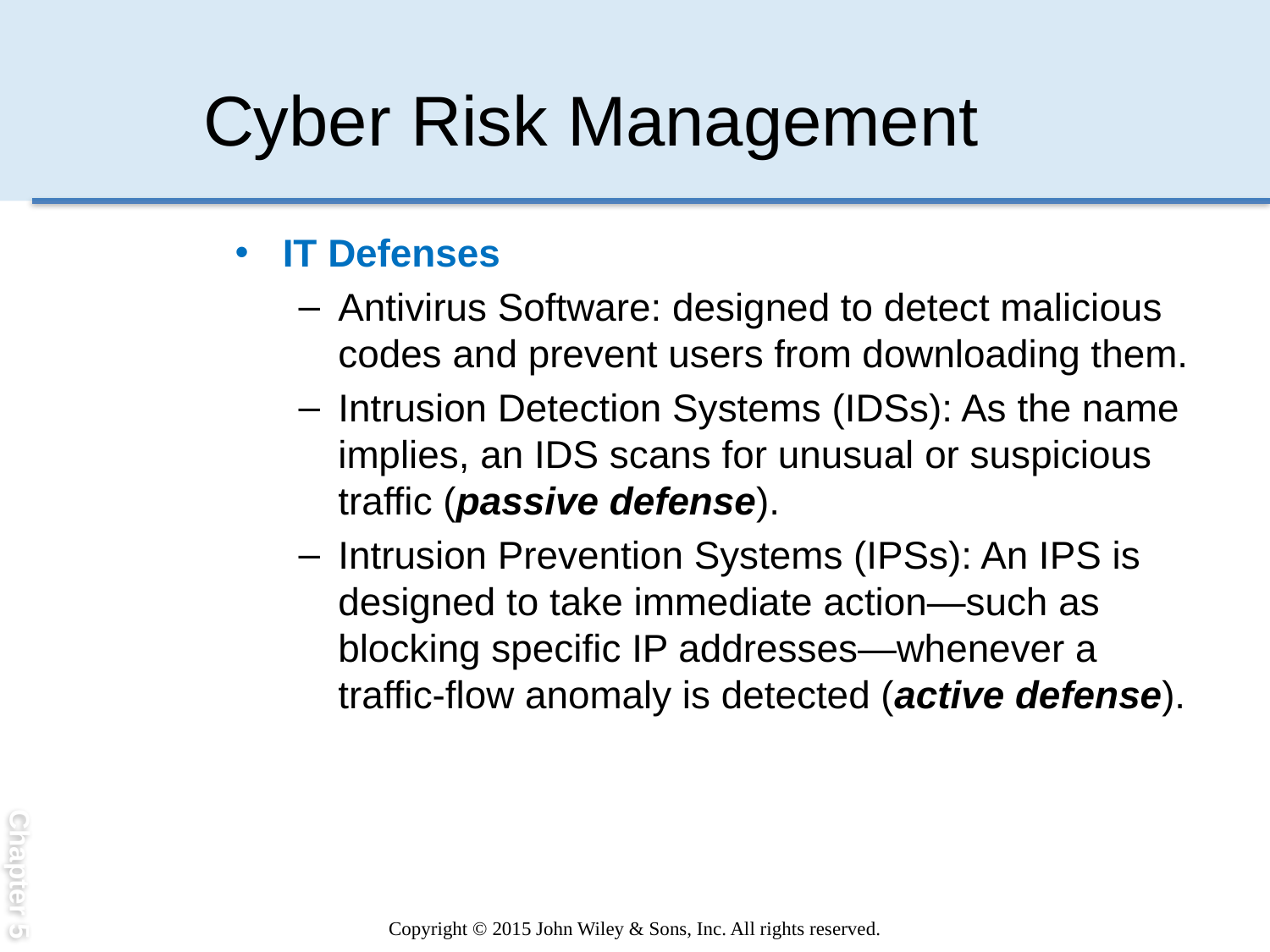

Chapter 5
# Cyber Risk Management
IT Defenses
Antivirus Software: designed to detect malicious codes and prevent users from downloading them.
Intrusion Detection Systems (IDSs): As the name implies, an IDS scans for unusual or suspicious traffic (passive defense).
Intrusion Prevention Systems (IPSs): An IPS is designed to take immediate action—such as blocking specific IP addresses—whenever a traffic-flow anomaly is detected (active defense).